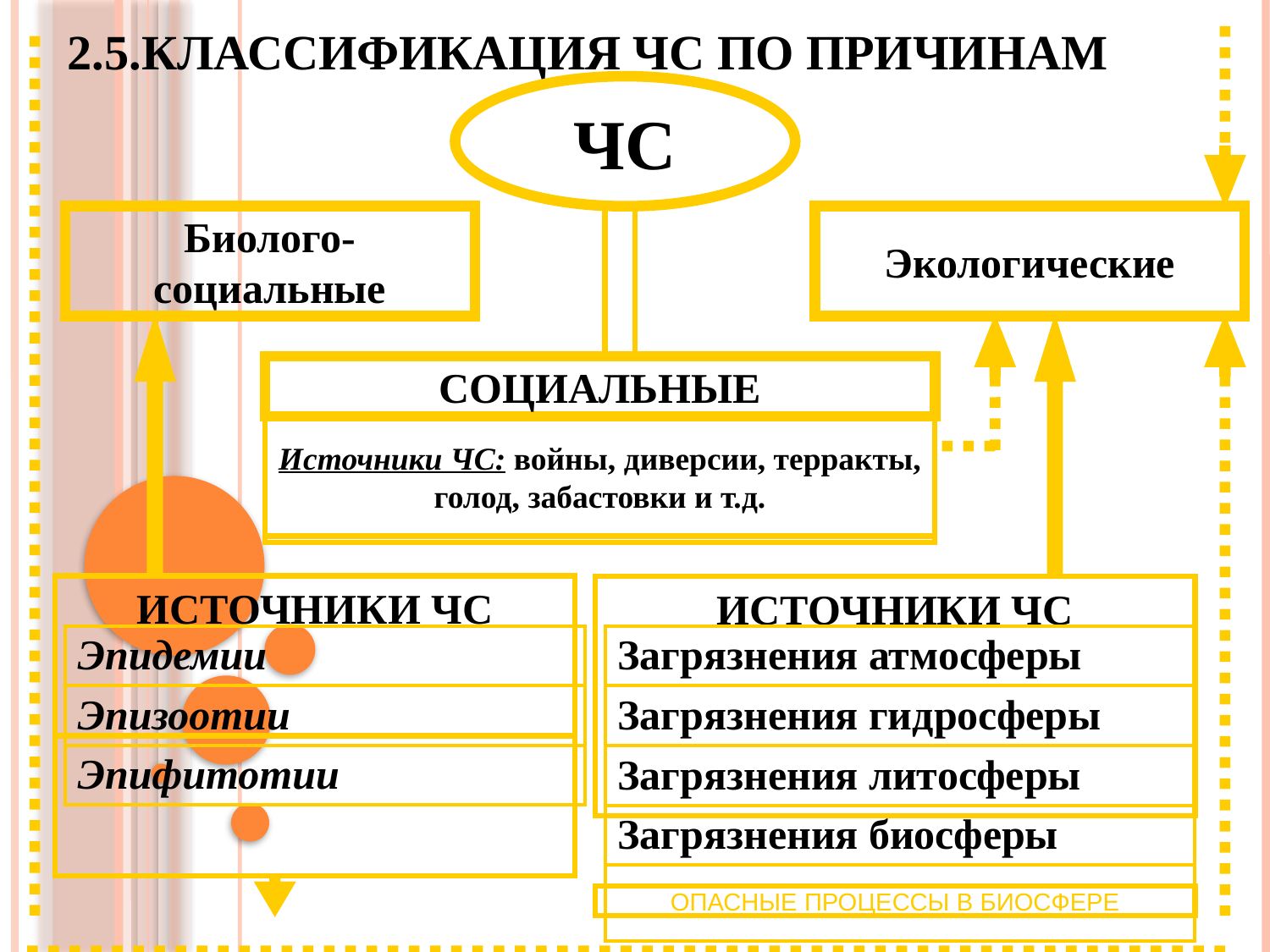

# 2.5.КЛАССИФИКАЦИЯ ЧС по причинам

ЧС

Биолого-социальные

Экологические

СОЦИАЛЬНЫЕ

Источники ЧС: войны, диверсии, терракты, голод, забастовки и т.д.

ИСТОЧНИКИ ЧС
ИСТОЧНИКИ ЧС
| Эпидемии |
| --- |
| Эпизоотии |
| Эпифитотии |
| Загрязнения атмосферы |
| --- |
| Загрязнения гидросферы |
| Загрязнения литосферы |
| Загрязнения биосферы |
|  |

ОПАСНЫЕ ПРОЦЕССЫ В БИОСФЕРЕ